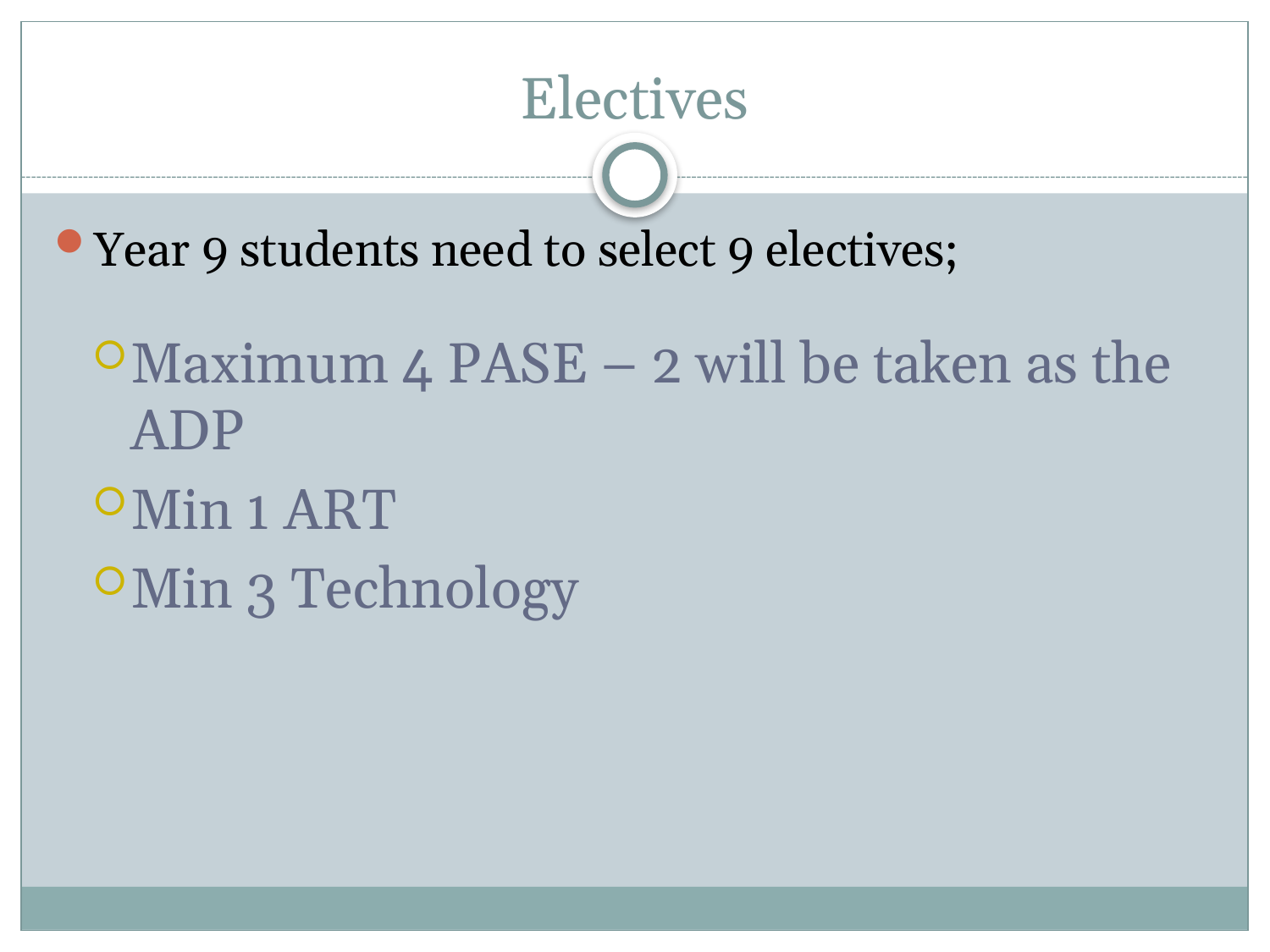

# Electives
Year 9 students need to select 9 electives;

Maximum 4 PASE – 2 will be taken as the ADP
Min 1 ART
Min 3 Technology